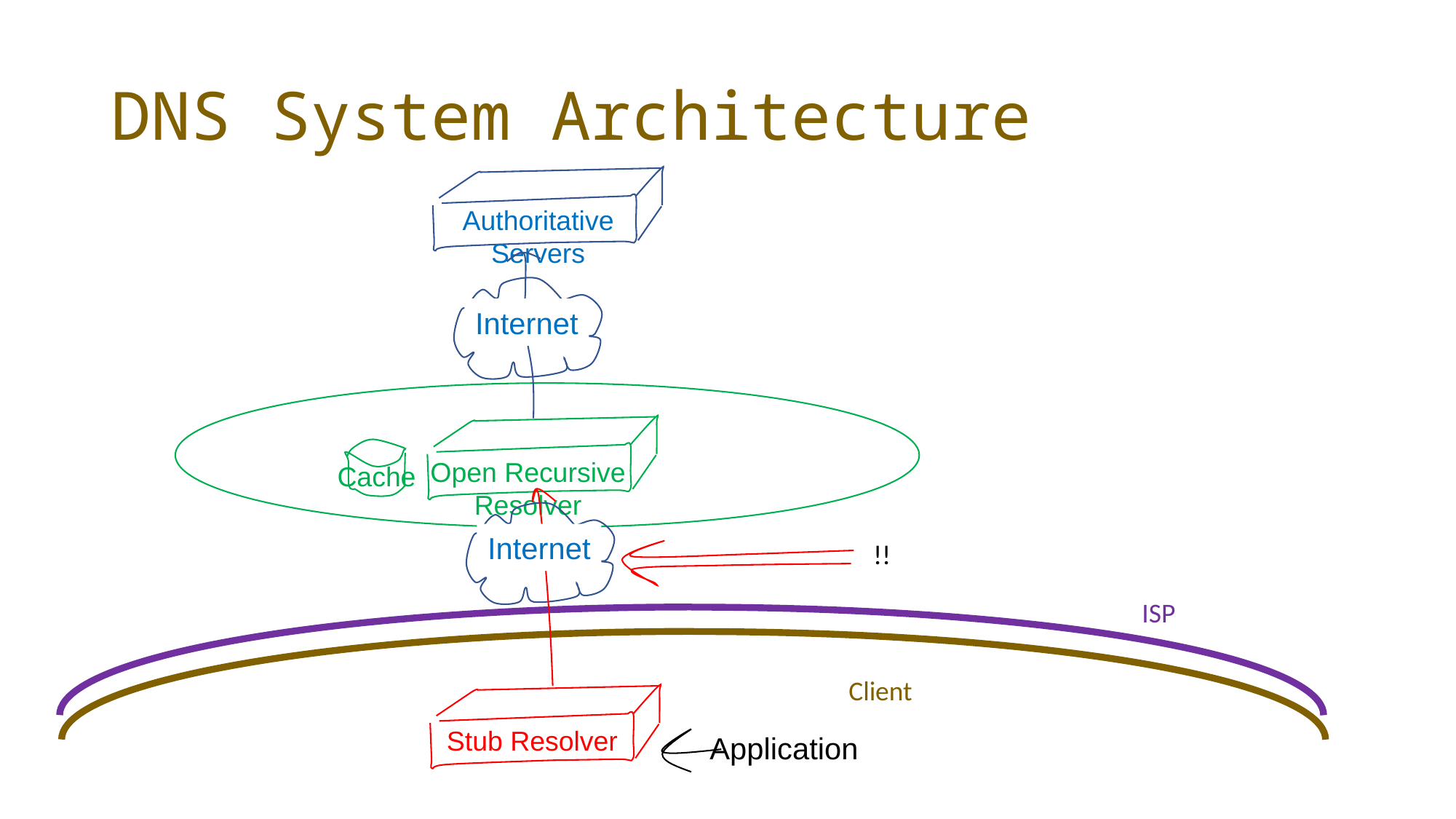

# DNS System Architecture

Authoritative Servers

Internet

Open Recursive Resolver
Cache

Internet
!!

ISP

Client

Stub Resolver
Application